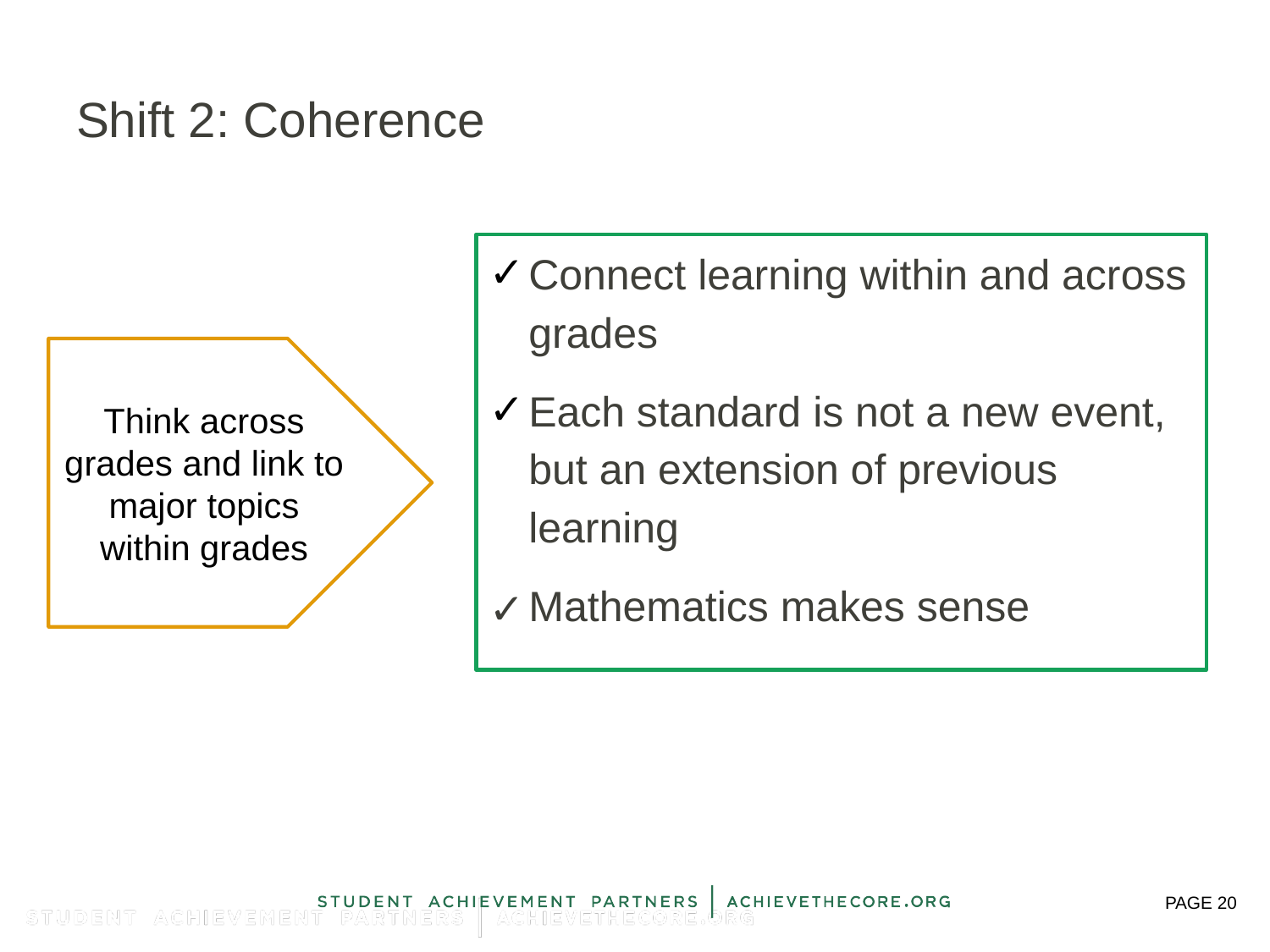

# Shift 2: Coherence
Connect learning within and across grades
Each standard is not a new event, but an extension of previous learning
Mathematics makes sense
Think across grades and link to major topics within grades